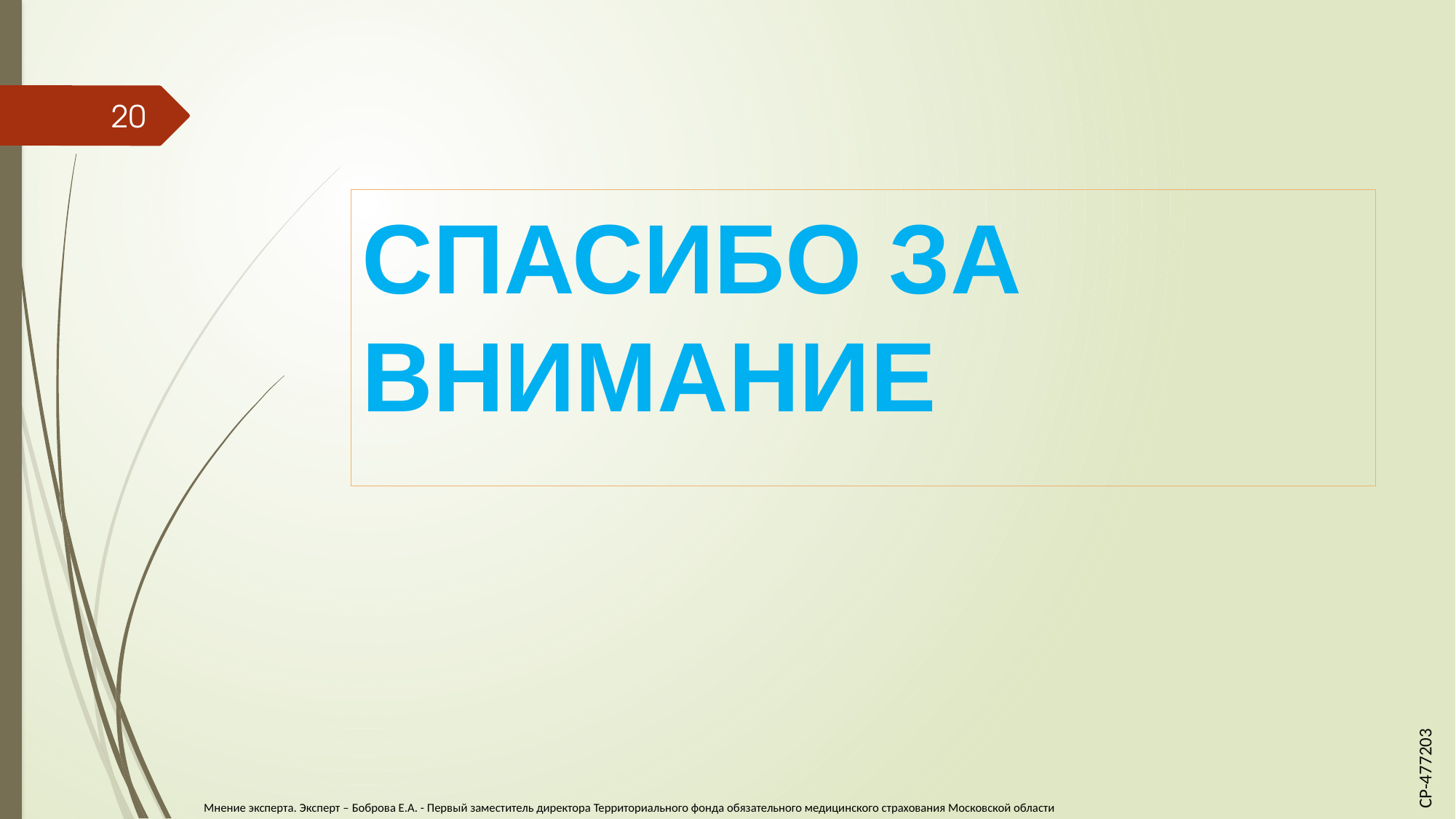

20
# СПАСИБО ЗА ВНИМАНИЕ
CP-477203
Мнение эксперта. Эксперт – Боброва Е.А. - Первый заместитель директора Территориального фонда обязательного медицинского страхования Московской области